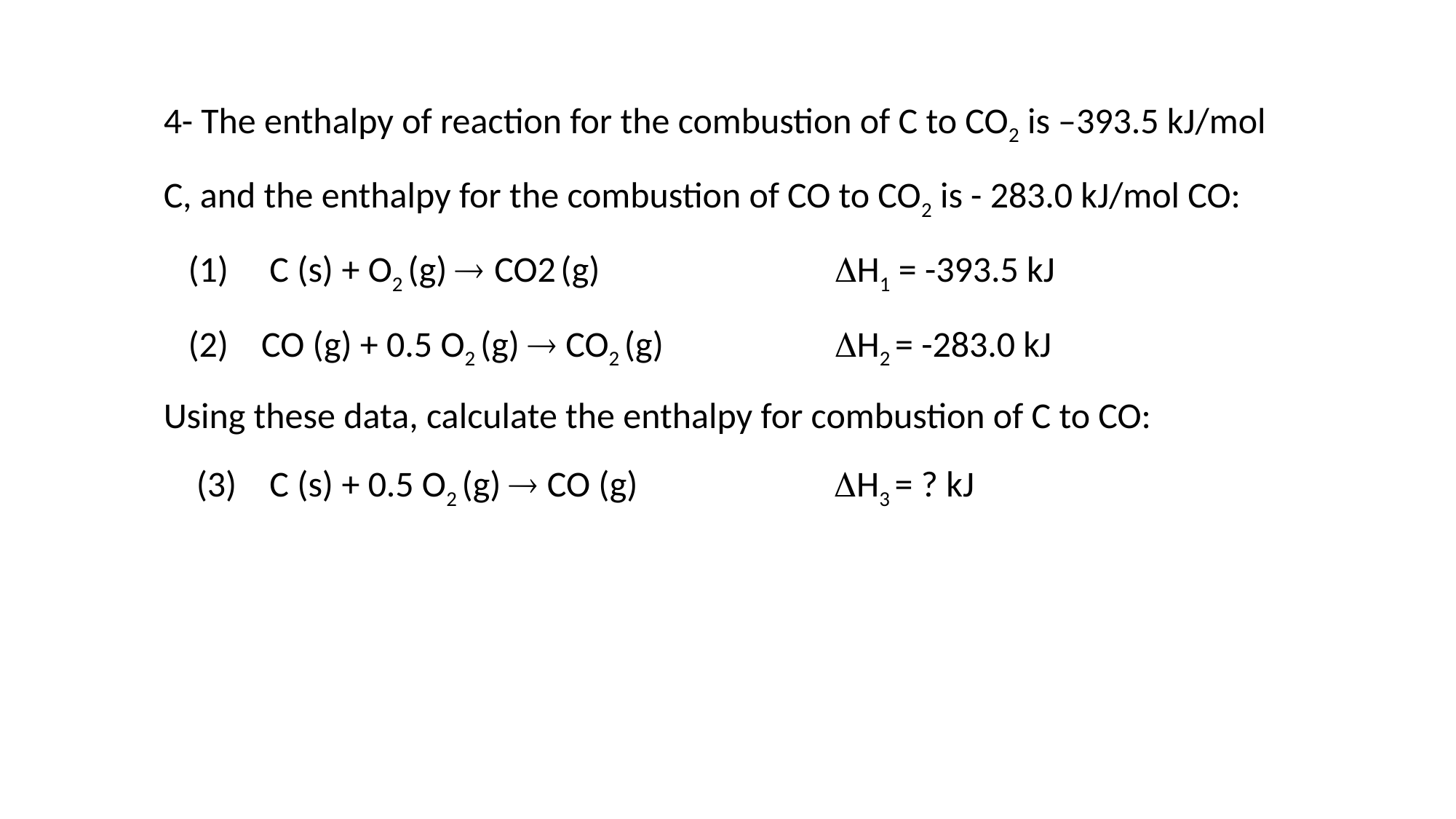

4- The enthalpy of reaction for the combustion of C to CO2 is –393.5 kJ/mol C, and the enthalpy for the combustion of CO to CO2 is - 283.0 kJ/mol CO:
   (1)     C (s) + O2 (g) →  CO2 (g)               	  ΔH1 = -393.5 kJ
   (2)    CO (g) + 0.5 O2 (g) → CO2 (g)          	  ΔH2 = -283.0 kJ
Using these data, calculate the enthalpy for combustion of C to CO:
    (3)    C (s) + 0.5 O2 (g) → CO (g)                        ΔH3 = ? kJ